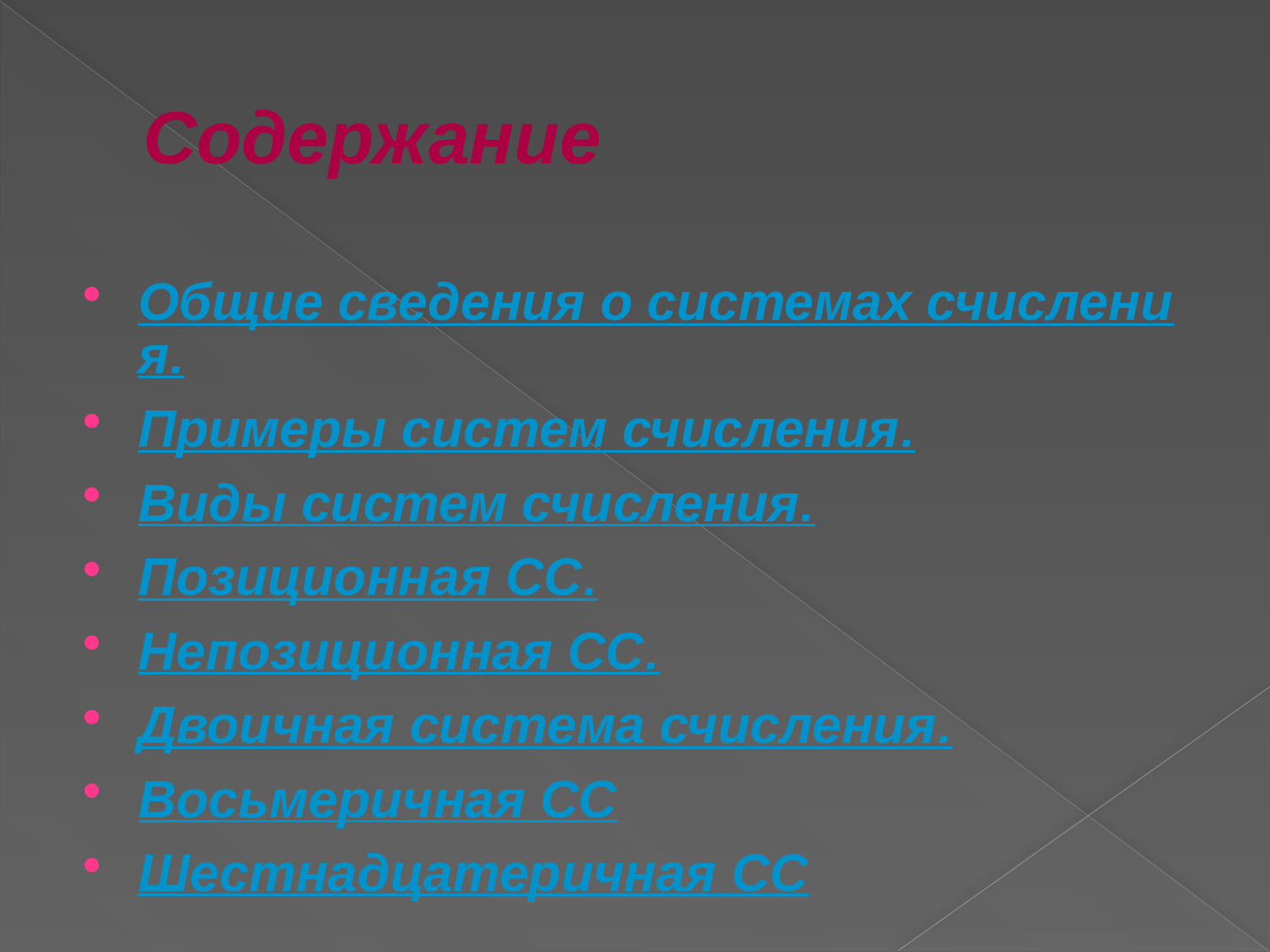

# Содержание
Общие сведения о системах счисления.
Примеры систем счисления.
Виды систем счисления.
Позиционная СС.
Непозиционная СС.
Двоичная система счисления.
Восьмеричная СС
Шестнадцатеричная СС